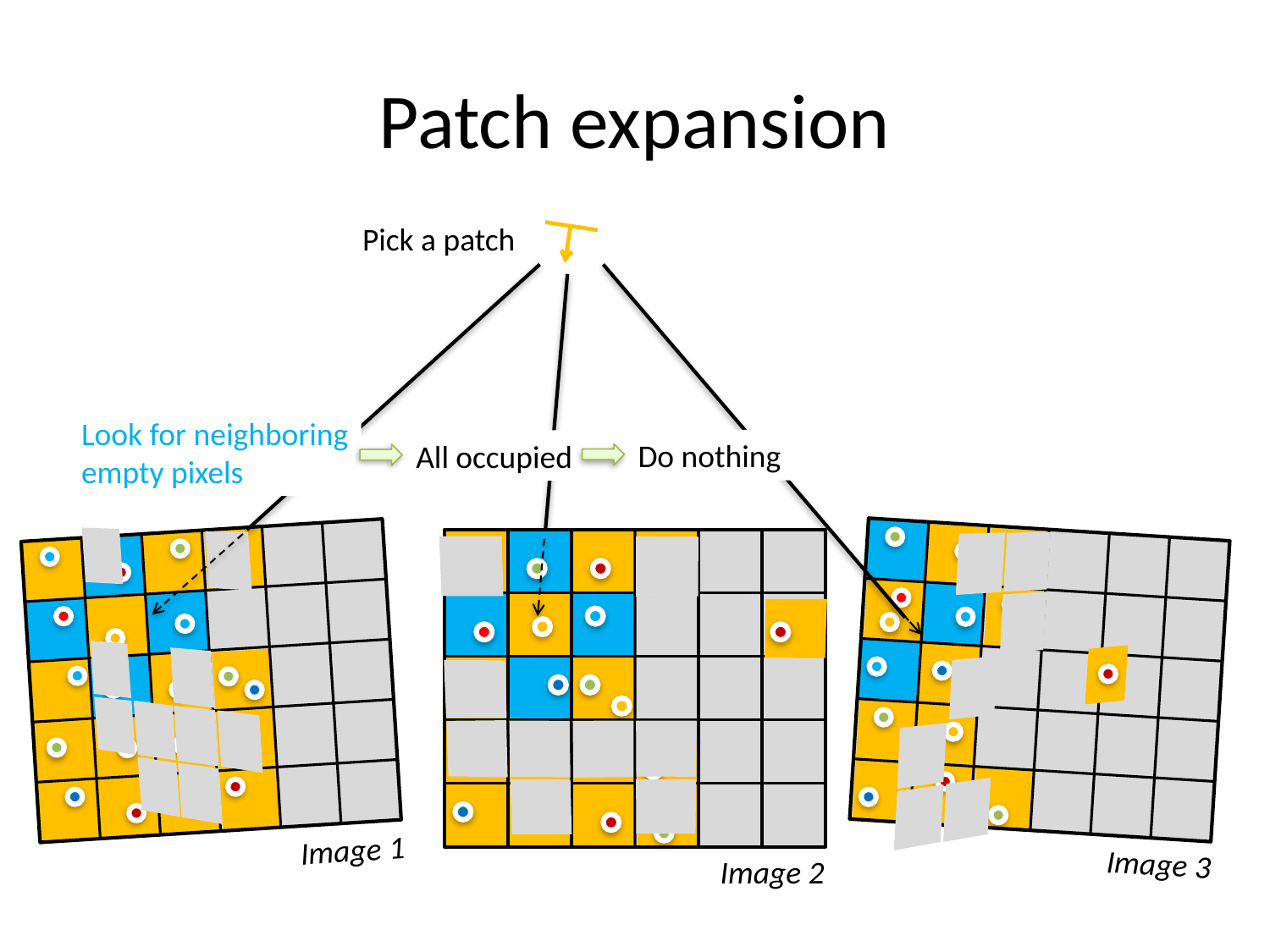

# Patch expansion
Pick a patch
Look for neighboring
empty pixels
Do nothing

All occupied

Image 1

Image 2

Image 3